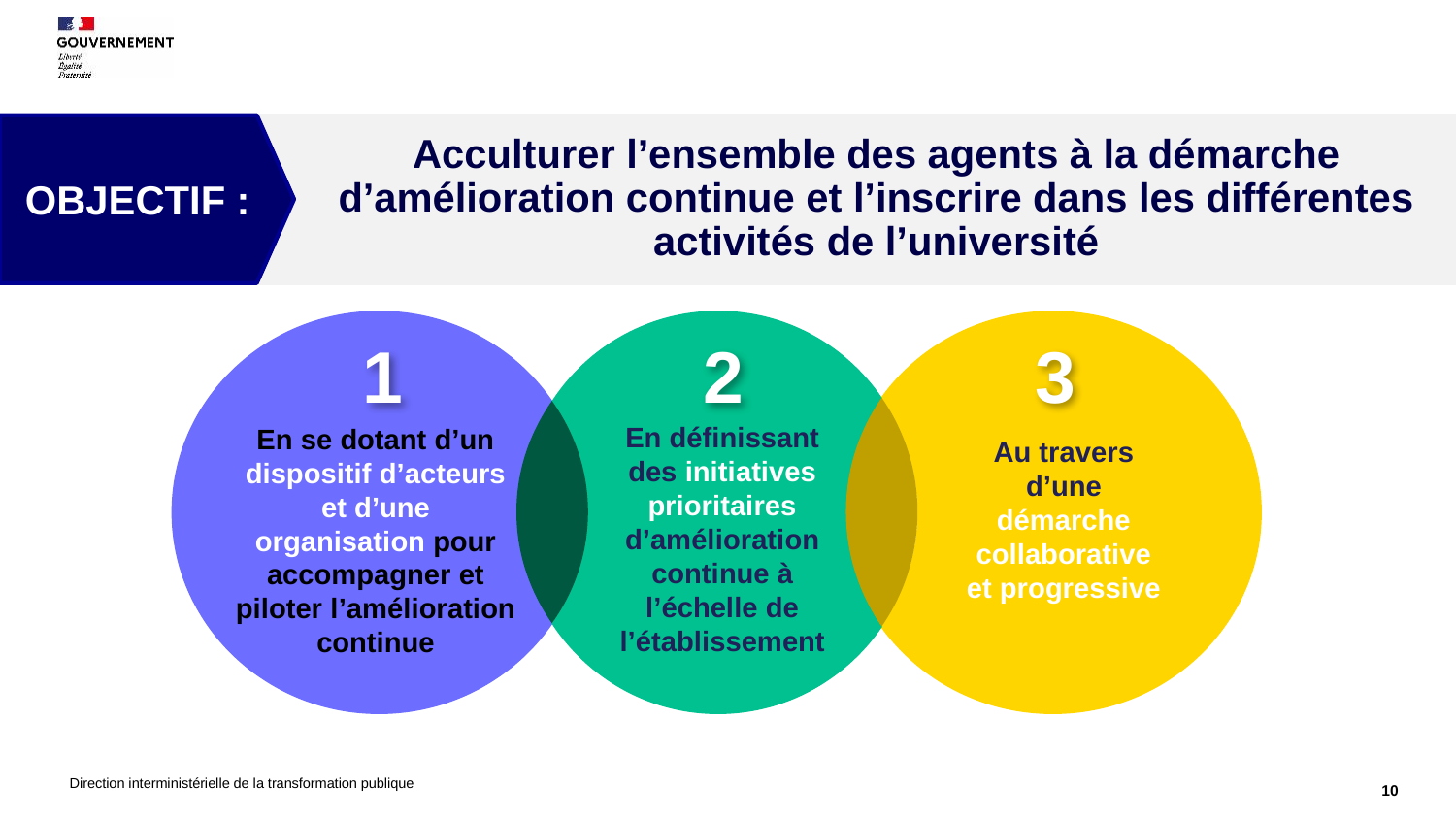

OBJECTIF :

Acculturer l’ensemble des agents à la démarche d’amélioration continue et l’inscrire dans les différentes activités de l’université

1
2
3
En définissant des initiatives prioritaires d’amélioration continue à l’échelle de l’établissement
En se dotant d’un dispositif d’acteurs et d’une organisation pour accompagner et piloter l’amélioration continue
Au travers d’une démarche collaborative et progressive
Direction interministérielle de la transformation publique